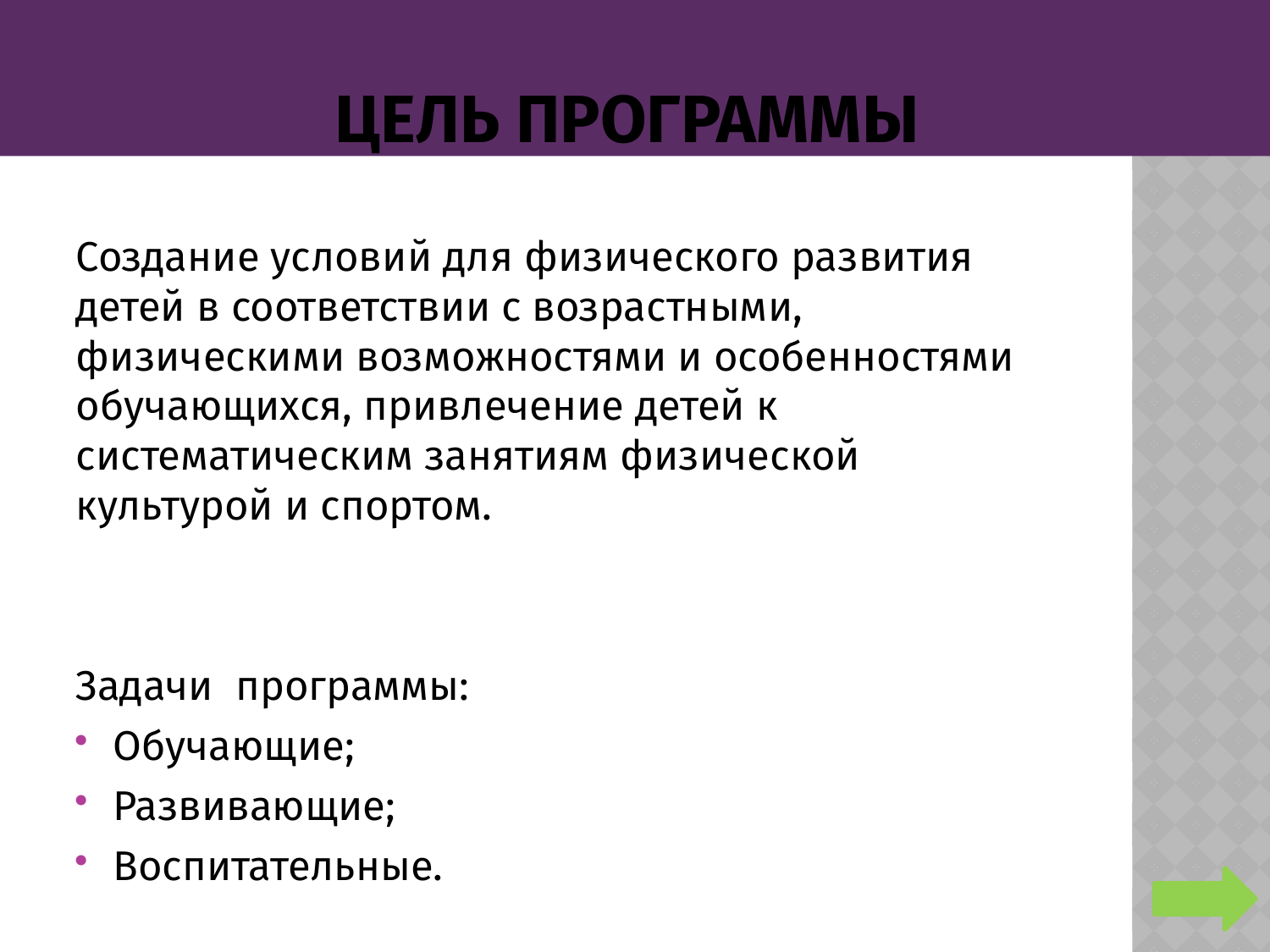

# Цель программы
Создание условий для физического развития детей в соответствии с возрастными, физическими возможностями и особенностями обучающихся, привлечение детей к систематическим занятиям физической культурой и спортом.

Задачи  программы:
Обучающие;
Развивающие;
Воспитательные.